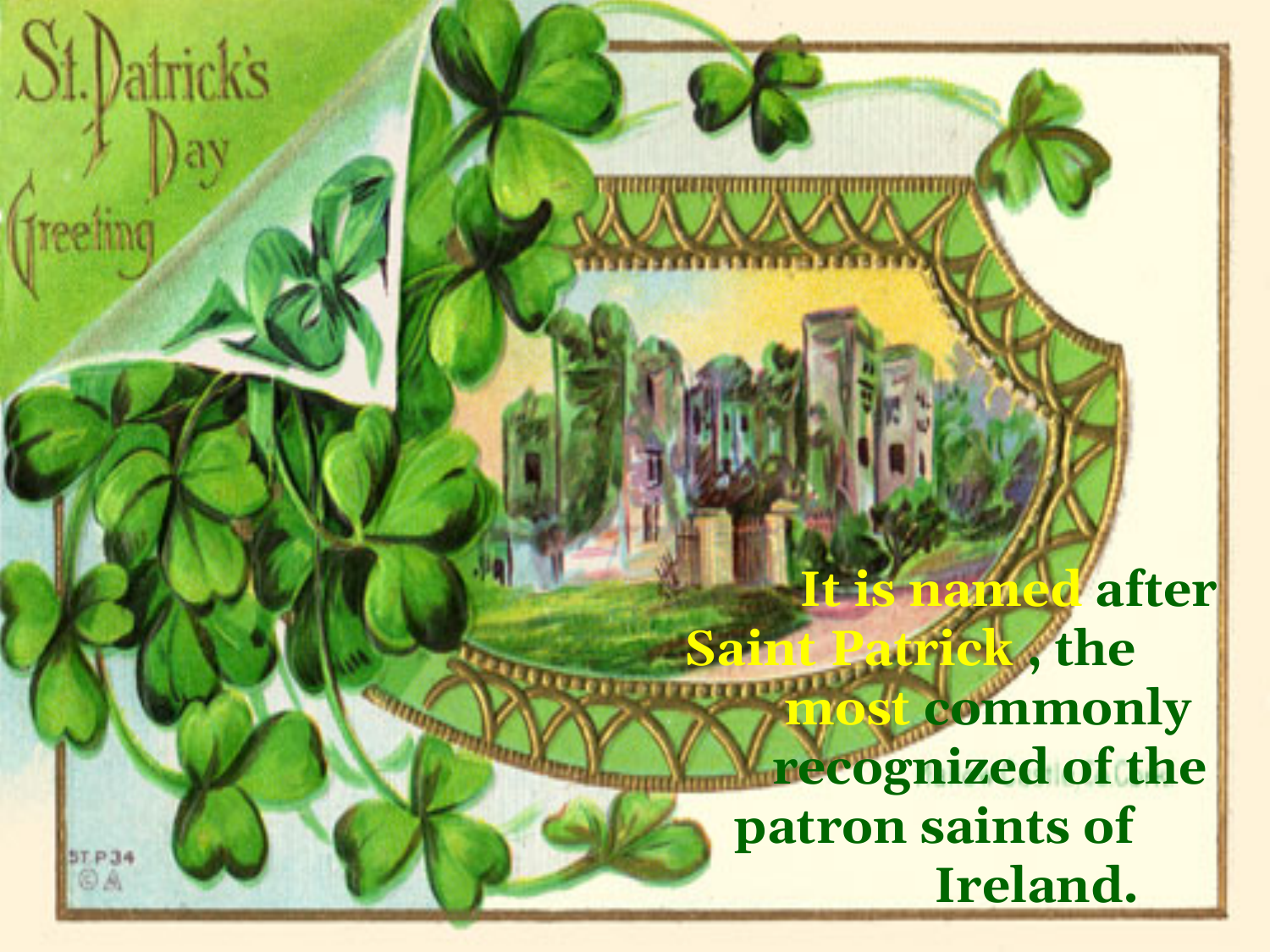

It is named after
   Saint Patrick , the
           most commonly
          recognized of the
       patron saints of
                       Ireland.